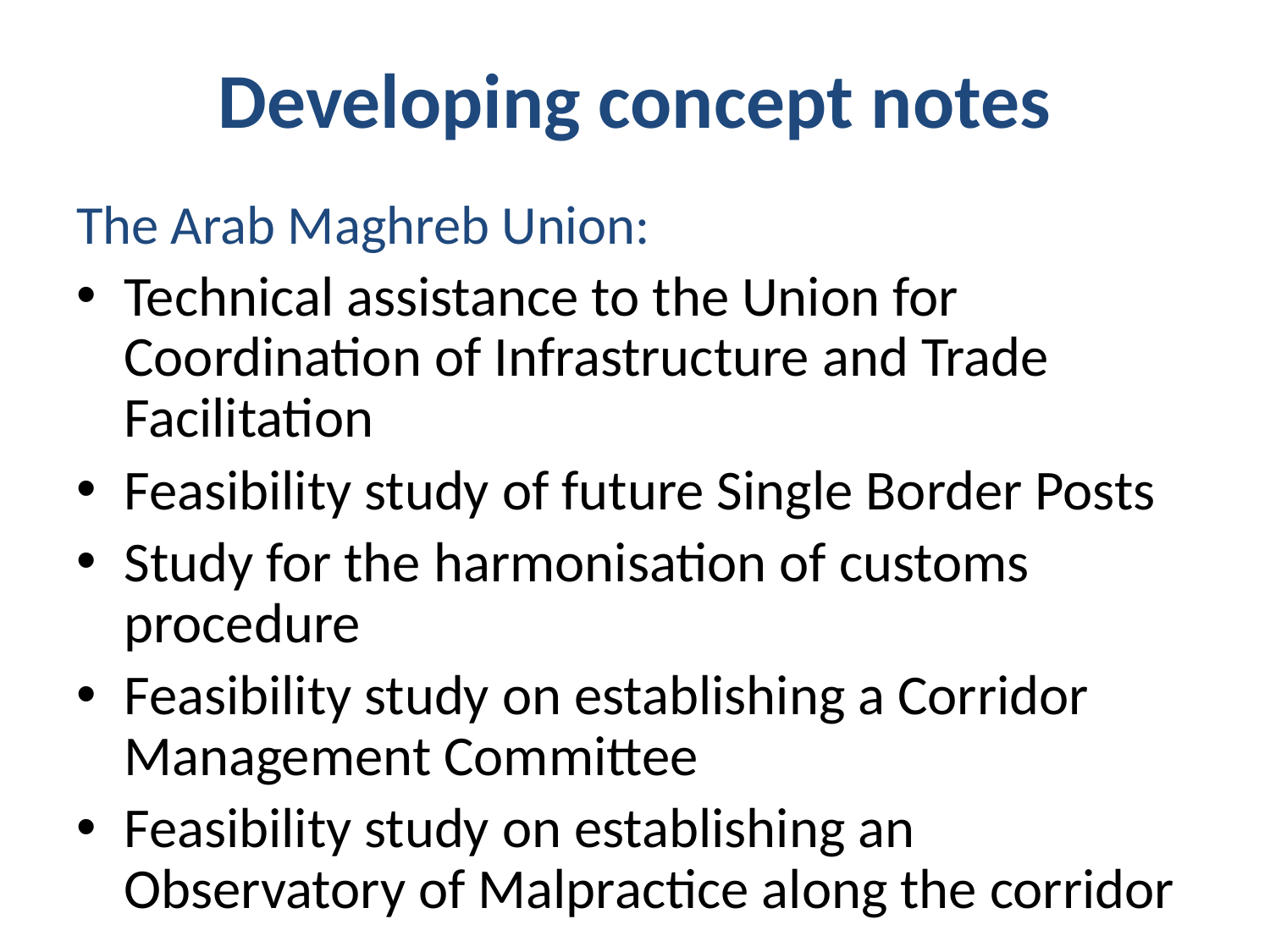

Developing concept notes
The Arab Maghreb Union:
Technical assistance to the Union for Coordination of Infrastructure and Trade Facilitation
Feasibility study of future Single Border Posts
Study for the harmonisation of customs procedure
Feasibility study on establishing a Corridor Management Committee
Feasibility study on establishing an Observatory of Malpractice along the corridor